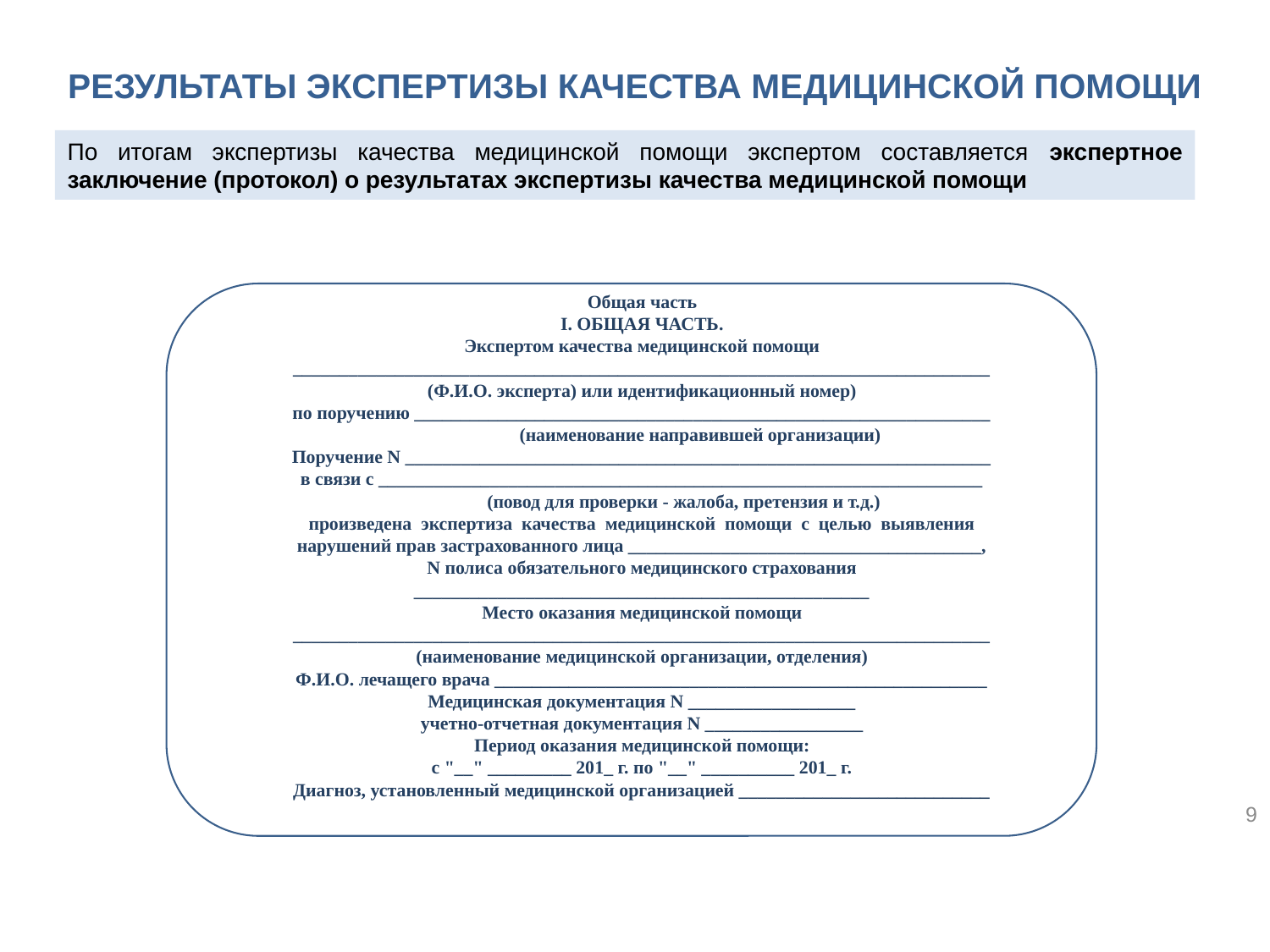

РЕЗУЛЬТАТЫ экспертизы качества медицинской помощи
По итогам экспертизы качества медицинской помощи экспертом составляется экспертное заключение (протокол) о результатах экспертизы качества медицинской помощи

Общая часть
I. ОБЩАЯ ЧАСТЬ.
Экспертом качества медицинской помощи
___________________________________________________________________________
(Ф.И.О. эксперта) или идентификационный номер)
по поручению ______________________________________________________________
                         (наименование направившей организации)
Поручение N _______________________________________________________________
в связи с _________________________________________________________________
                  (повод для проверки - жалоба, претензия и т.д.)
произведена  экспертиза  качества  медицинской  помощи  с  целью  выявления
нарушений прав застрахованного лица ______________________________________,
N полиса обязательного медицинского страхования
_________________________________________________
Место оказания медицинской помощи
___________________________________________________________________________
(наименование медицинской организации, отделения)
Ф.И.О. лечащего врача _____________________________________________________
Медицинская документация N __________________
учетно-отчетная документация N _________________
Период оказания медицинской помощи:
с "__" _________ 201_ г. по "__" __________ 201_ г.
Диагноз, установленный медицинской организацией ___________________________

9